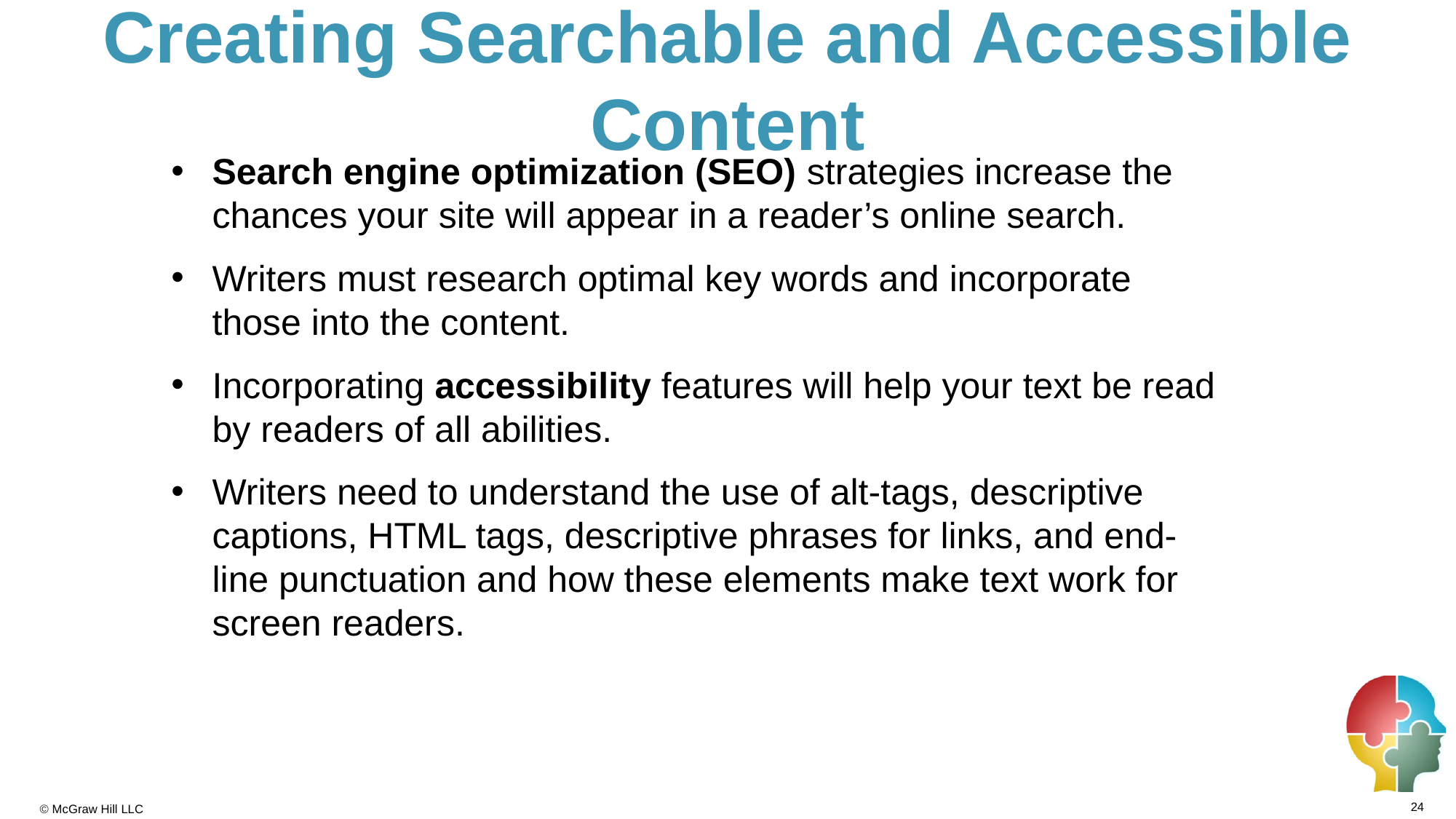

# Creating Searchable and Accessible Content
Search engine optimization (SEO) strategies increase the chances your site will appear in a reader’s online search.
Writers must research optimal key words and incorporate those into the content.
Incorporating accessibility features will help your text be read by readers of all abilities.
Writers need to understand the use of alt-tags, descriptive captions, HTML tags, descriptive phrases for links, and end-line punctuation and how these elements make text work for screen readers.
24